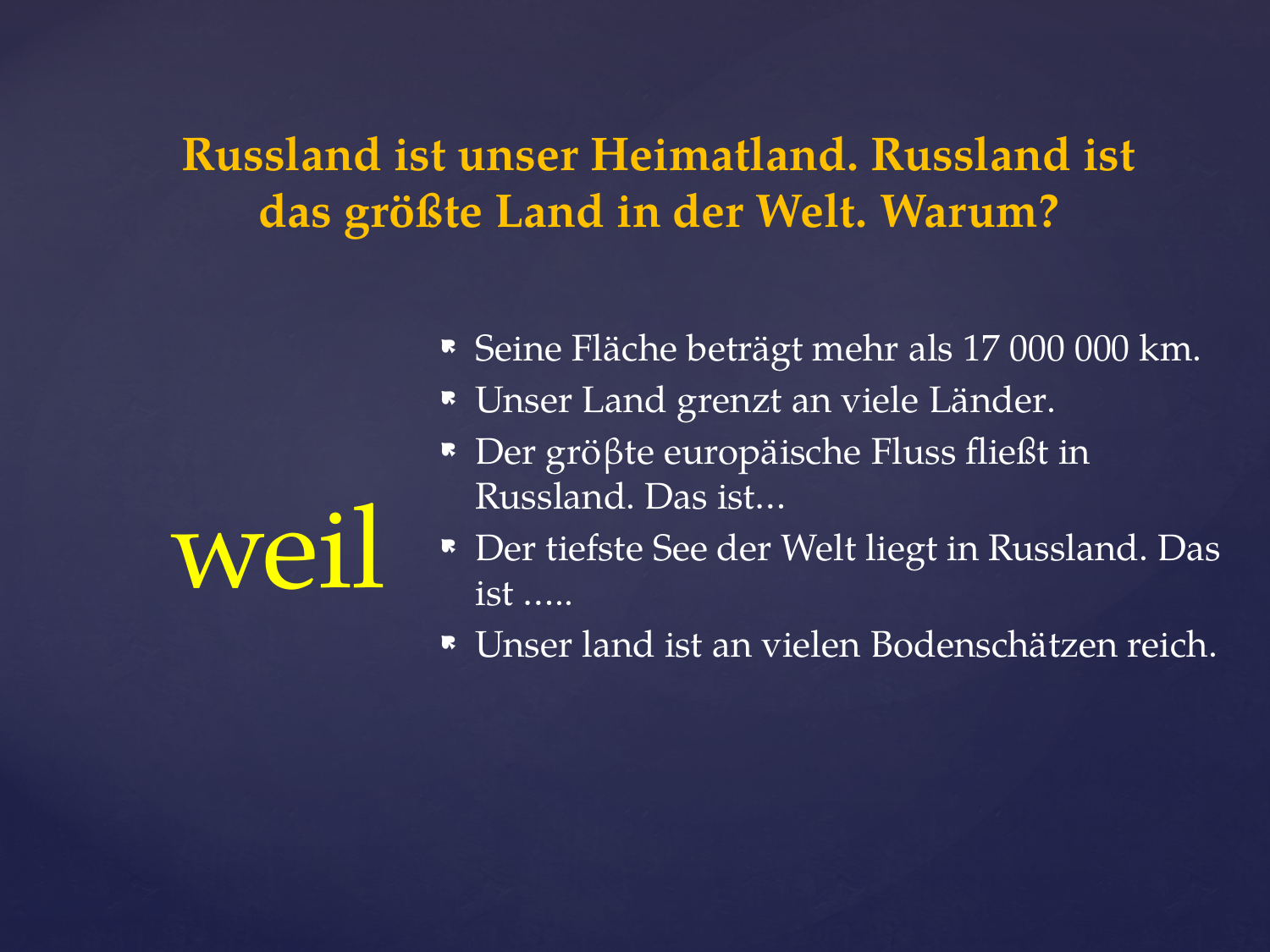

# Russland ist unser Heimatland. Russland ist das größte Land in der Welt. Warum?
Seine Fläche beträgt mehr als 17 000 000 km.
Unser Land grenzt an viele Länder.
Der gröβte europäische Fluss fließt in Russland. Das ist…
Der tiefste See der Welt liegt in Russland. Das ist …..
Unser land ist an vielen Bodenschätzen reich.

weil